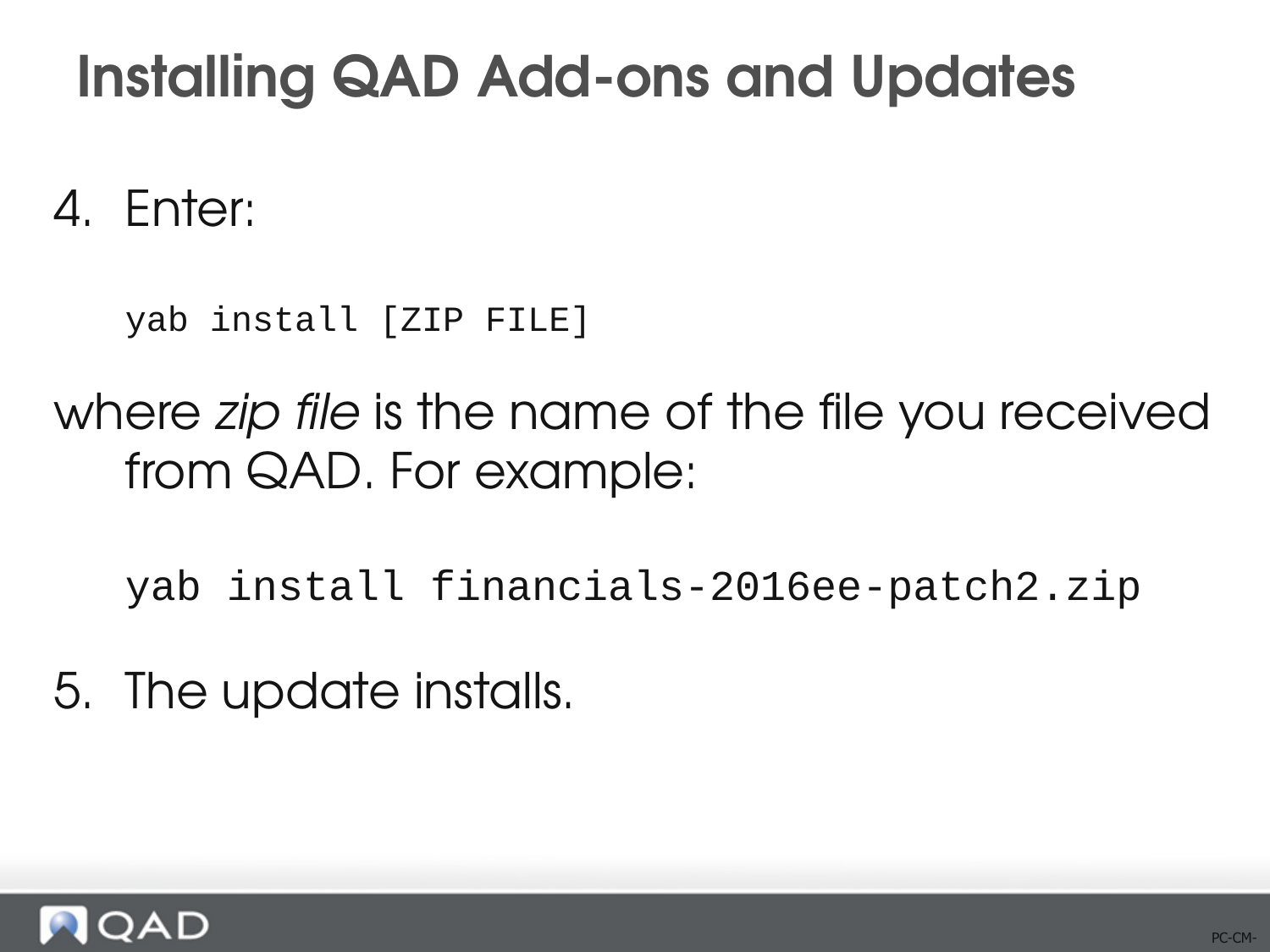

# Installing QAD Add-ons and Updates
Enter:

	yab install [ZIP FILE]

where zip file is the name of the file you received from QAD. For example:

	yab install financials-2016ee-patch2.zip

The update installs.
PC-CM-